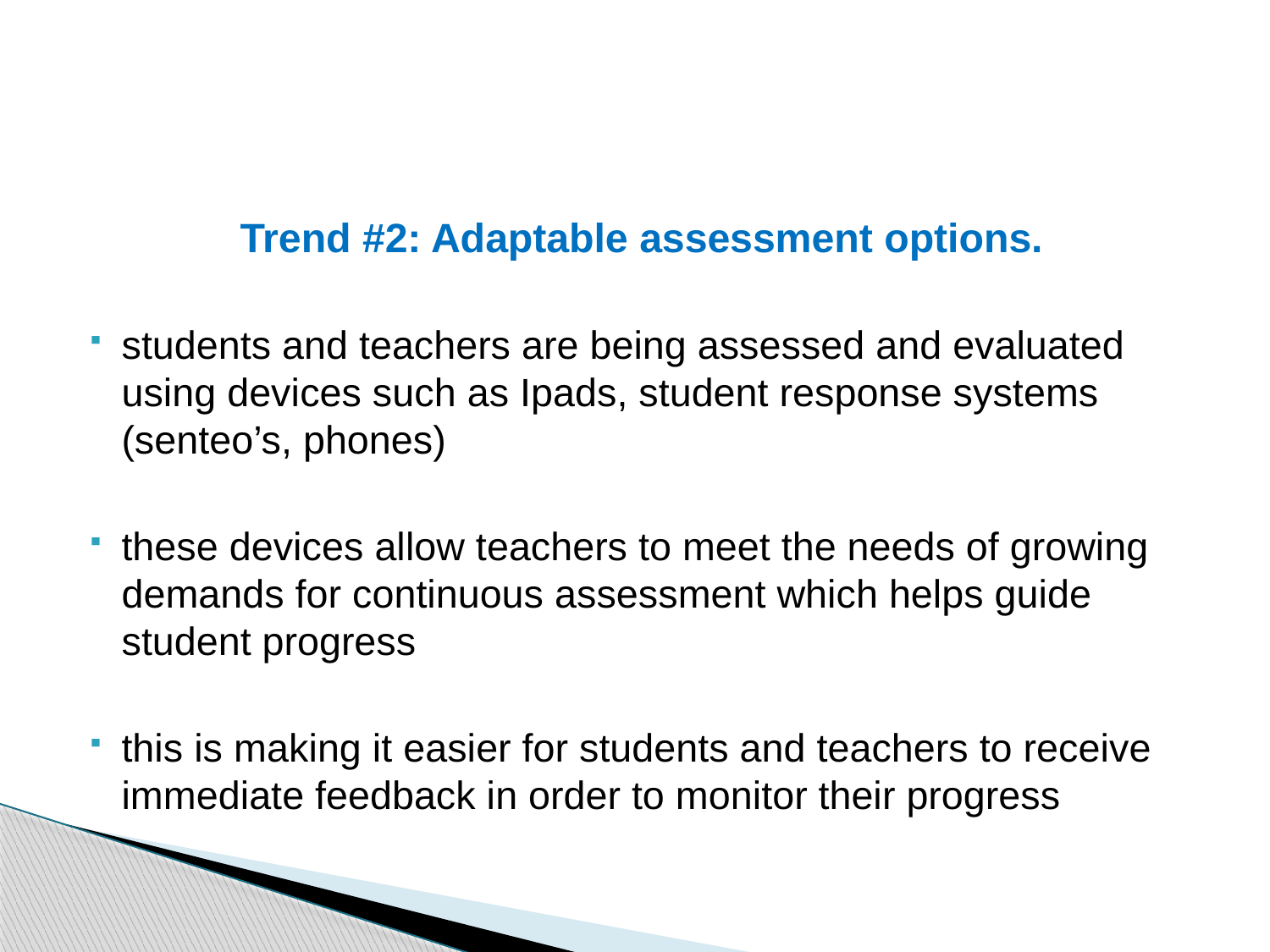

Trend #2: Adaptable assessment options.

students and teachers are being assessed and evaluated using devices such as Ipads, student response systems (senteo’s, phones)

these devices allow teachers to meet the needs of growing demands for continuous assessment which helps guide student progress

this is making it easier for students and teachers to receive immediate feedback in order to monitor their progress